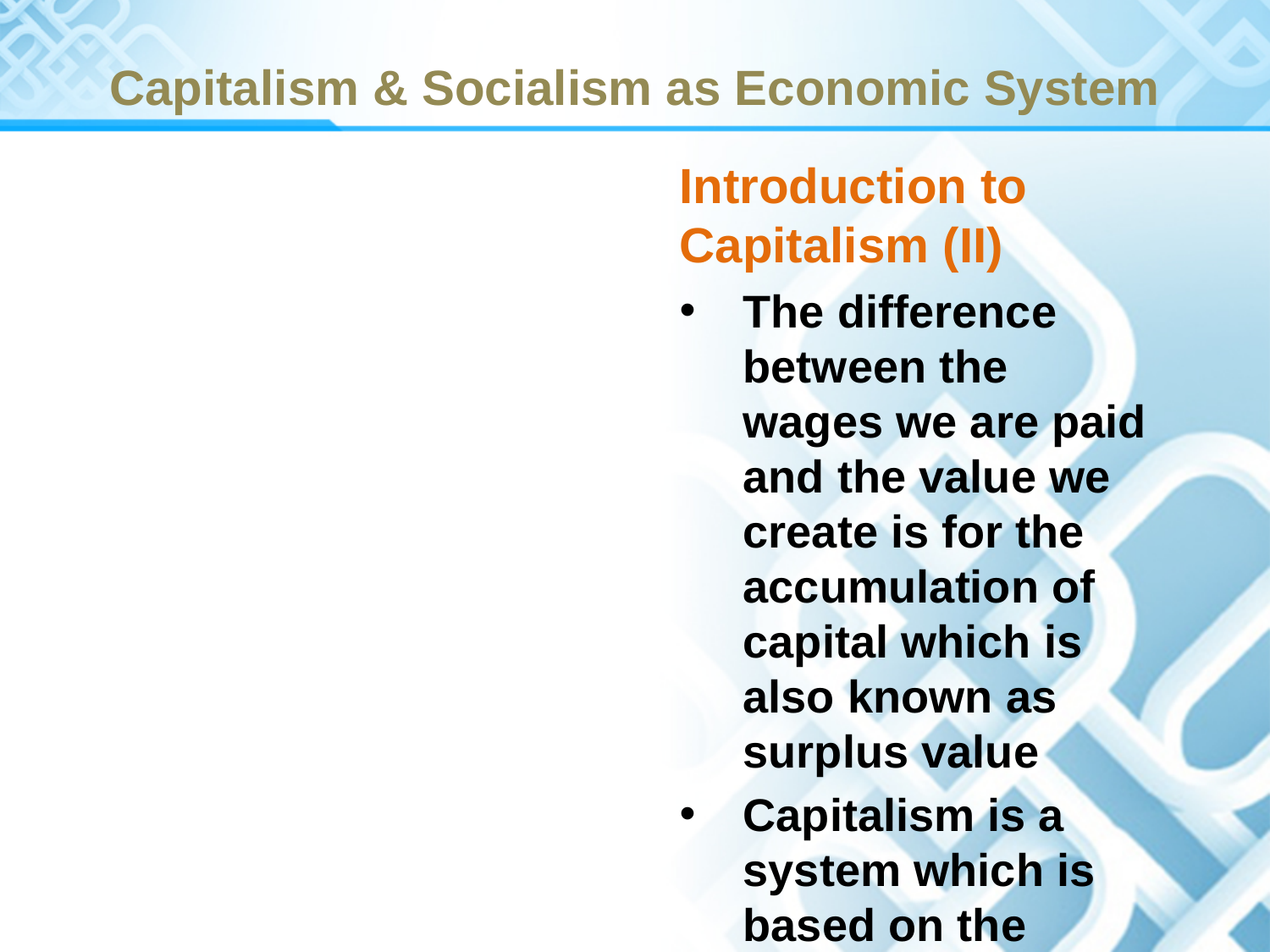

# Capitalism & Socialism as Economic System
Introduction to Capitalism (II)
The difference between the wages we are paid and the value we create is for the accumulation of capital which is also known as surplus value
Capitalism is a system which is based on the exploitation of the working class